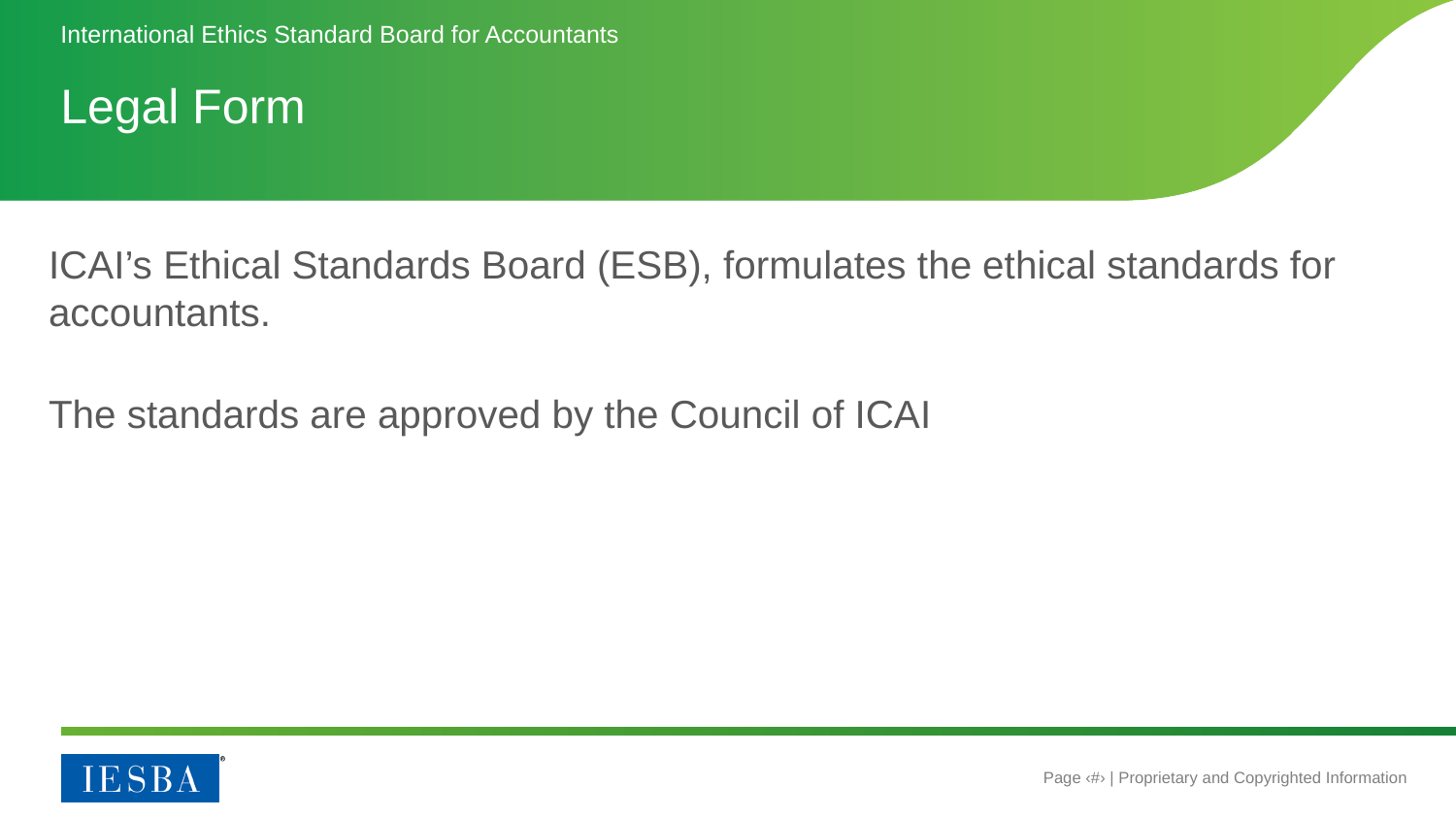

International Ethics Standard Board for Accountants
# Legal Form
ICAI’s Ethical Standards Board (ESB), formulates the ethical standards for accountants.

The standards are approved by the Council of ICAI